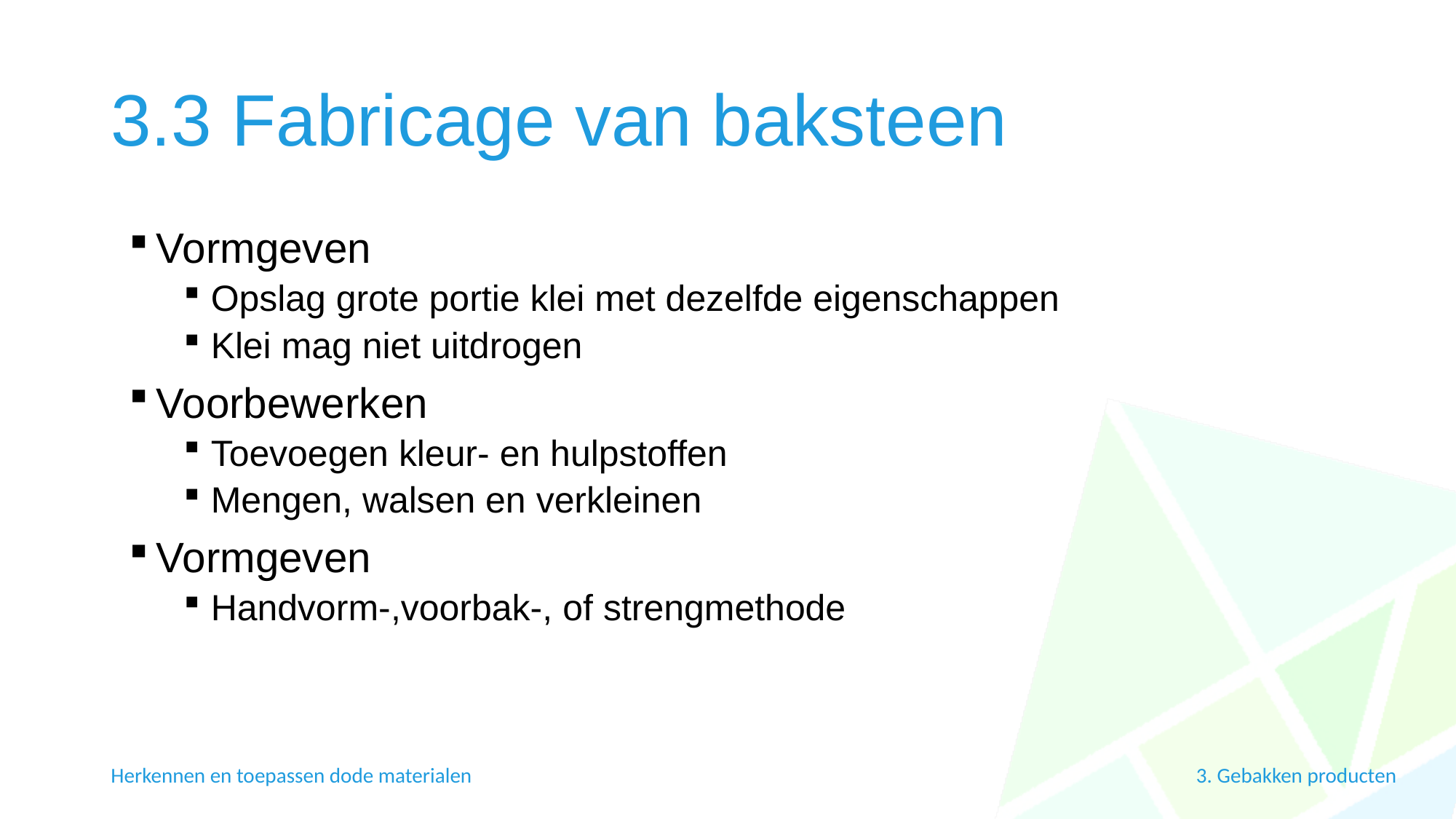

# 3.3 Fabricage van baksteen
Vormgeven
Opslag grote portie klei met dezelfde eigenschappen
Klei mag niet uitdrogen
Voorbewerken
Toevoegen kleur- en hulpstoffen
Mengen, walsen en verkleinen
Vormgeven
Handvorm-,voorbak-, of strengmethode
Herkennen en toepassen dode materialen
3. Gebakken producten